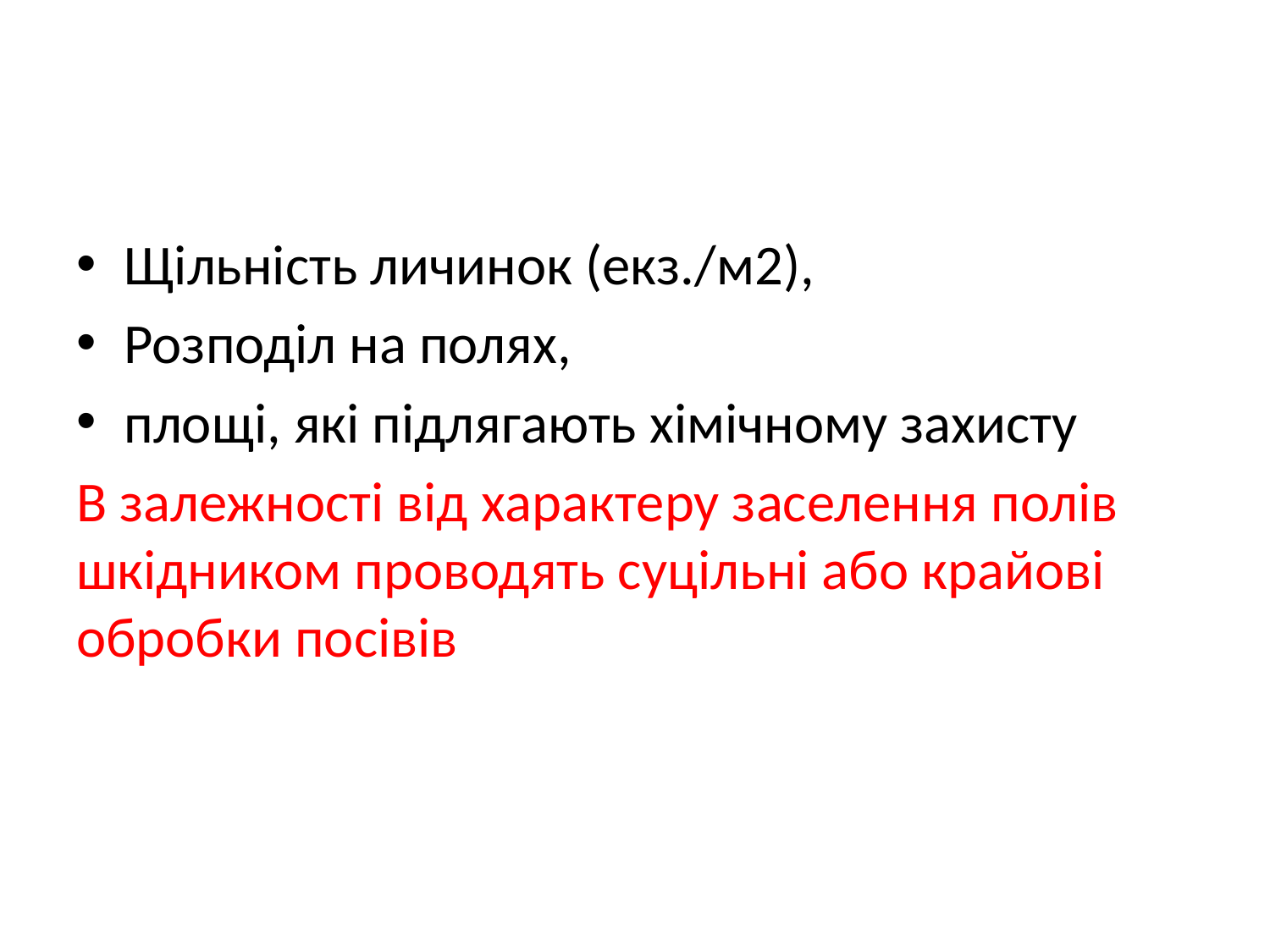

#
Щільність личинок (екз./м2),
Розподіл на полях,
площі, які підлягають хімічному захисту
В залежності від характеру заселення полів шкідником проводять суцільні або крайові обробки посівів